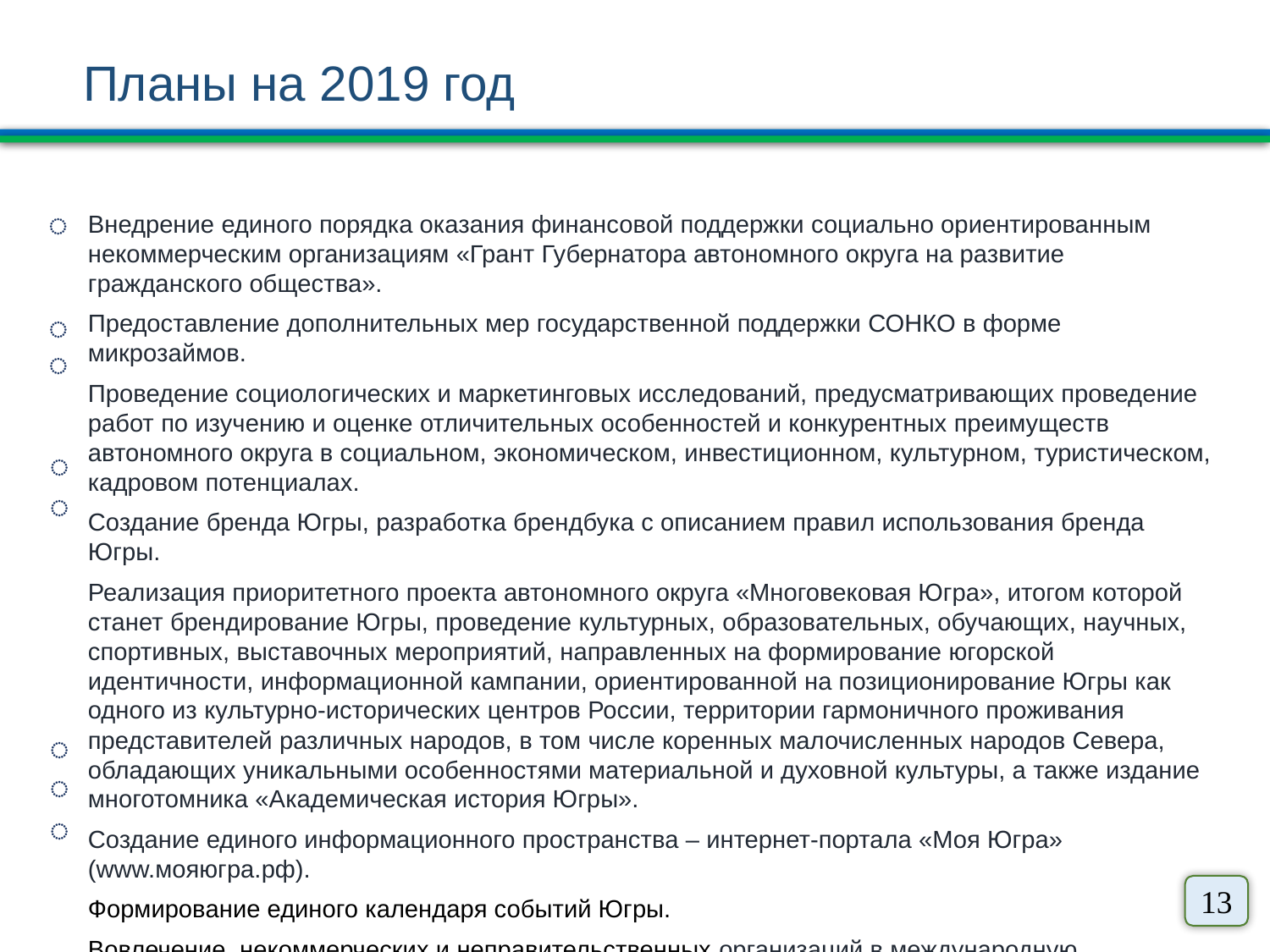

Планы на 2019 год

◌
Внедрение единого порядка оказания финансовой поддержки социально ориентированным некоммерческим организациям «Грант Губернатора автономного округа на развитие гражданского общества».
Предоставление дополнительных мер государственной поддержки СОНКО в форме микрозаймов.
Проведение социологических и маркетинговых исследований, предусматривающих проведение работ по изучению и оценке отличительных особенностей и конкурентных преимуществ автономного округа в социальном, экономическом, инвестиционном, культурном, туристическом, кадровом потенциалах.
Создание бренда Югры, разработка брендбука с описанием правил использования бренда Югры.
Реализация приоритетного проекта автономного округа «Многовековая Югра», итогом которой станет брендирование Югры, проведение культурных, образовательных, обучающих, научных, спортивных, выставочных мероприятий, направленных на формирование югорской идентичности, информационной кампании, ориентированной на позиционирование Югры как одного из культурно-исторических центров России, территории гармоничного проживания представителей различных народов, в том числе коренных малочисленных народов Севера, обладающих уникальными особенностями материальной и духовной культуры, а также издание многотомника «Академическая история Югры».
Создание единого информационного пространства – интернет-портала «Моя Югра» (www.мояюгра.рф).
Формирование единого календаря событий Югры.
Вовлечение  некоммерческих и неправительственных организаций в международную деятельность.

◌
◌
◌
◌
◌
◌
◌
13